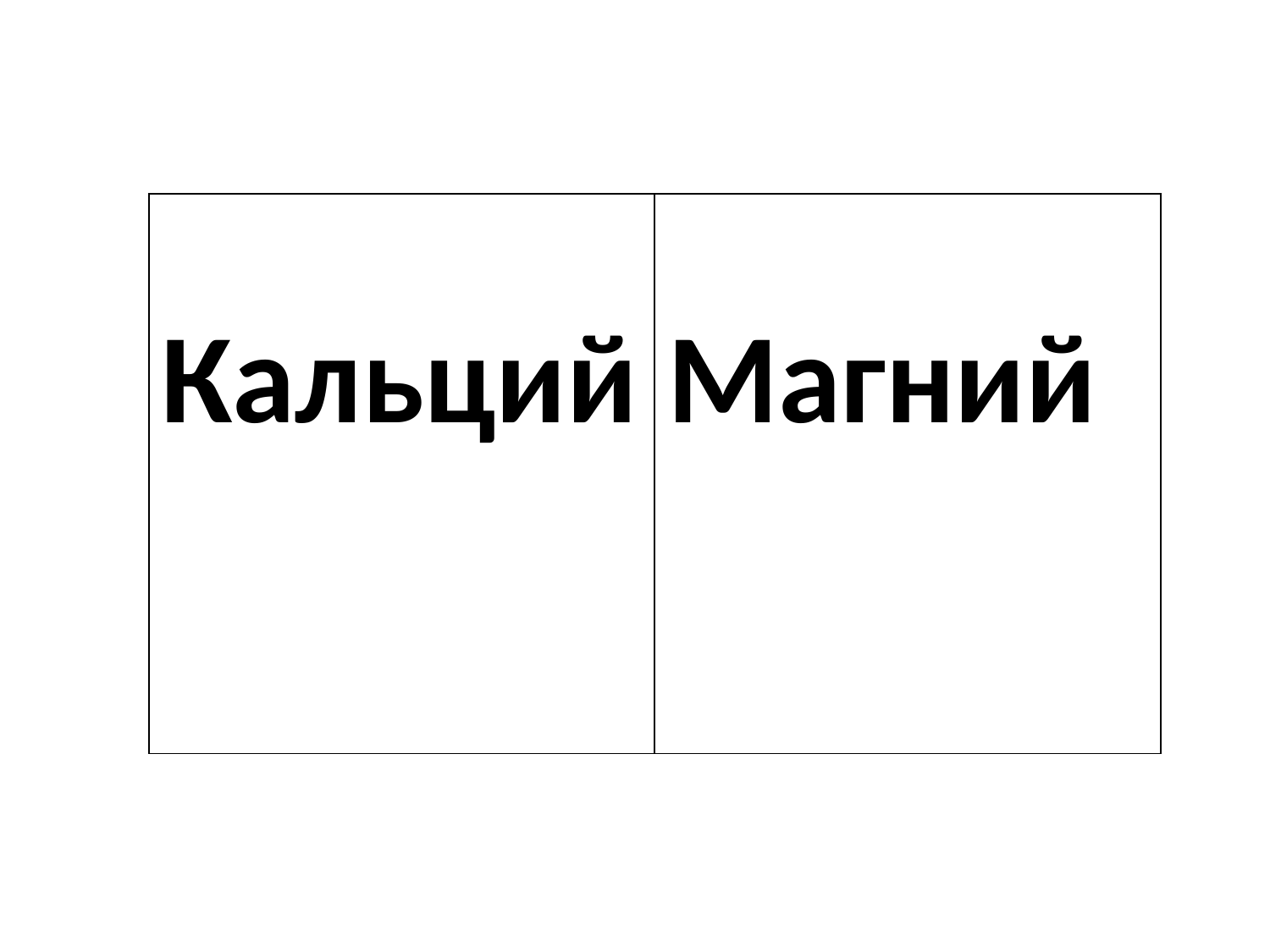

| Кальций | Магний |
| --- | --- |